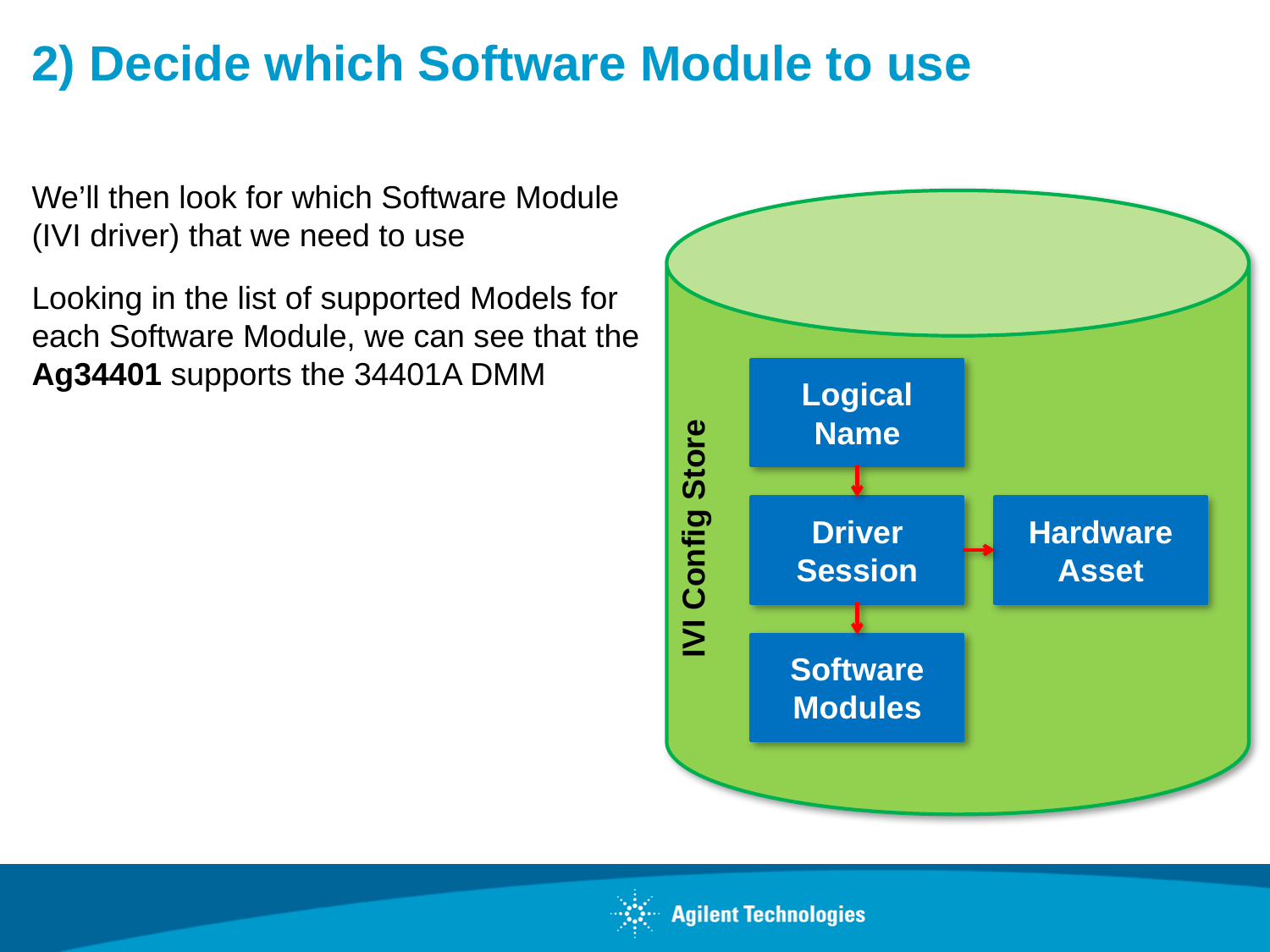

# 2) Decide which Software Module to use
We’ll then look for which Software Module
(IVI driver) that we need to use
Looking in the list of supported Models for
each Software Module, we can see that the
Ag34401 supports the 34401A DMM
IVI Config Store

Logical Name
Driver Session
Hardware Asset
Software Modules